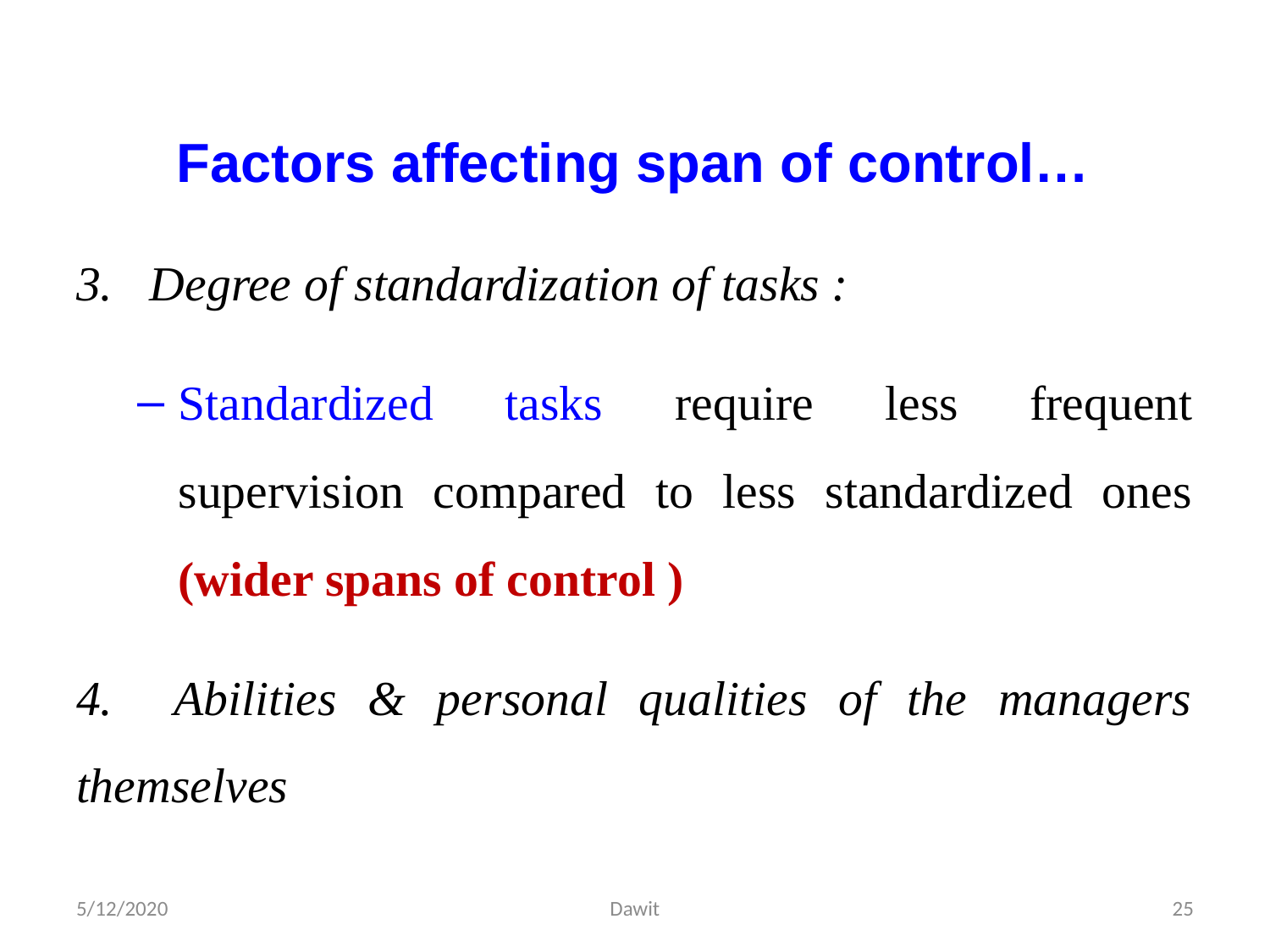

# Factors affecting span of control…

3.   Degree of standardization of tasks :
Standardized tasks require less frequent supervision compared to less standardized ones (wider spans of control )
4.  Abilities & personal qualities of the managers themselves
5/12/2020
Dawit
25